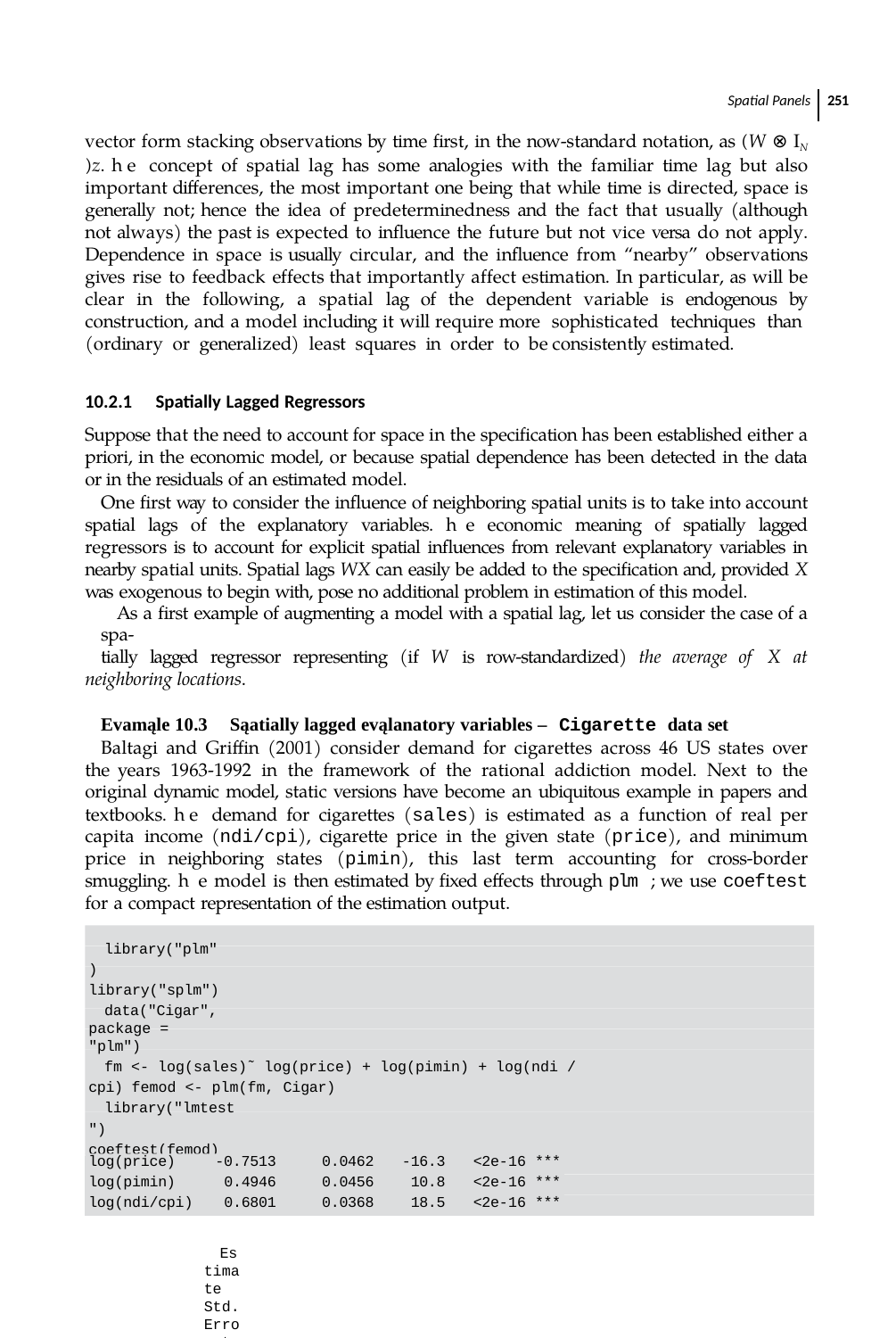

Spatial Panels  251

vector form stacking observations by time ﬁrst, in the now-standard notation, as (W ⊗ IN )z. he concept of spatial lag has some analogies with the familiar time lag but also important differences, the most important one being that while time is directed, space is generally not; hence the idea of predeterminedness and the fact that usually (although not always) the past is expected to influence the future but not vice versa do not apply. Dependence in space is usually circular, and the influence from “nearby” observations gives rise to feedback effects that importantly affect estimation. In particular, as will be clear in the following, a spatial lag of the dependent variable is endogenous by construction, and a model including it will require more  sophisticated  techniques  than  (ordinary  or  generalized)  least  squares  in  order  to  be consistently estimated.

10.2.1  Spatially Lagged Regressors
Suppose that the need to account for space in the speciﬁcation has been established either a priori, in the economic model, or because spatial dependence has been detected in the data or in the residuals of an estimated model.
One ﬁrst way to consider the influence of neighboring spatial units is to take into account spatial lags of the explanatory variables. he economic meaning of spatially lagged regressors is to account for explicit spatial influences from relevant explanatory variables in nearby spatial units. Spatial lags WX can easily be added to the speciﬁcation and, provided X was exogenous to begin with, pose no additional problem in estimation of this model.
As a ﬁrst example of augmenting a model with a spatial lag, let us consider the case of a spa-
tially lagged regressor representing (if W is row-standardized) the average of X at neighboring locations.

Evamąle 10.3  Sąatially lagged evąlanatory variables – Cigarette data set
Baltagi and Griﬃn (2001) consider demand for cigarettes across 46 US states over the years 1963-1992 in the framework of the rational addiction model. Next to the original dynamic model, static versions have become an ubiquitous example in papers and textbooks. he demand for cigarettes (sales) is estimated as a function of real per capita income (ndi/cpi), cigarette price in the given state (price), and minimum price in neighboring states (pimin), this last term accounting for cross-border smuggling. he model is then estimated by ﬁxed effects through plm ; we use coeftest for a compact representation of the estimation output.

library("plm") library("splm")
data("Cigar", package = "plm")
fm <- log(sales) ̃ log(price) + log(pimin) + log(ndi / cpi) femod <- plm(fm, Cigar)
library("lmtest") coeftest(femod)

t test of coefficients:

Estimate Std. Error t value Pr(>|t|)

| log(price) | -0.7513 | 0.0462 | -16.3 | <2e-16 \*\*\* |
| --- | --- | --- | --- | --- |
| log(pimin) | 0.4946 | 0.0456 | 10.8 | <2e-16 \*\*\* |
| log(ndi/cpi) | 0.6801 | 0.0368 | 18.5 | <2e-16 \*\*\* |